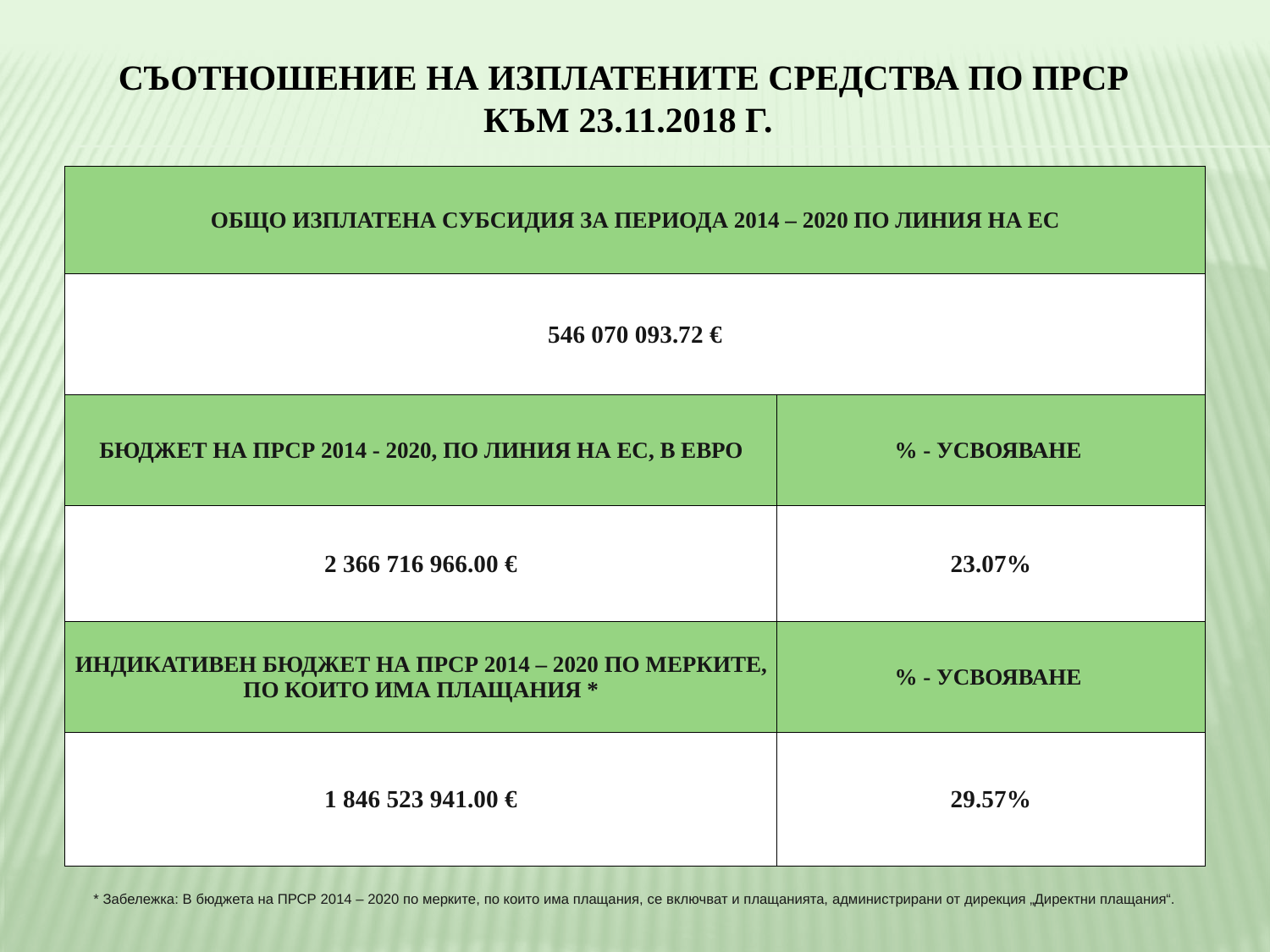

СЪОТНОШЕНИЕ НА ИЗПЛАТЕНИТЕ СРЕДСТВА ПО ПРСР
КЪМ 23.11.2018 Г.
| ОБЩО ИЗПЛАТЕНА СУБСИДИЯ ЗА ПЕРИОДА 2014 – 2020 ПО ЛИНИЯ НА ЕС |  |
| --- | --- |
| 546 070 093.72 € |  |
| БЮДЖЕТ НА ПРСР 2014 - 2020, ПО ЛИНИЯ НА ЕС, В ЕВРО | % - УСВОЯВАНЕ |
| 2 366 716 966.00 € | 23.07% |
| ИНДИКАТИВЕН БЮДЖЕТ НА ПРСР 2014 – 2020 ПО МЕРКИТЕ, ПО КОИТО ИМА ПЛАЩАНИЯ \* | % - УСВОЯВАНЕ |
| 1 846 523 941.00 € | 29.57% |
* Забележка: В бюджета на ПРСР 2014 – 2020 по мерките, по които има плащания, се включват и плащанията, администрирани от дирекция „Директни плащания“.